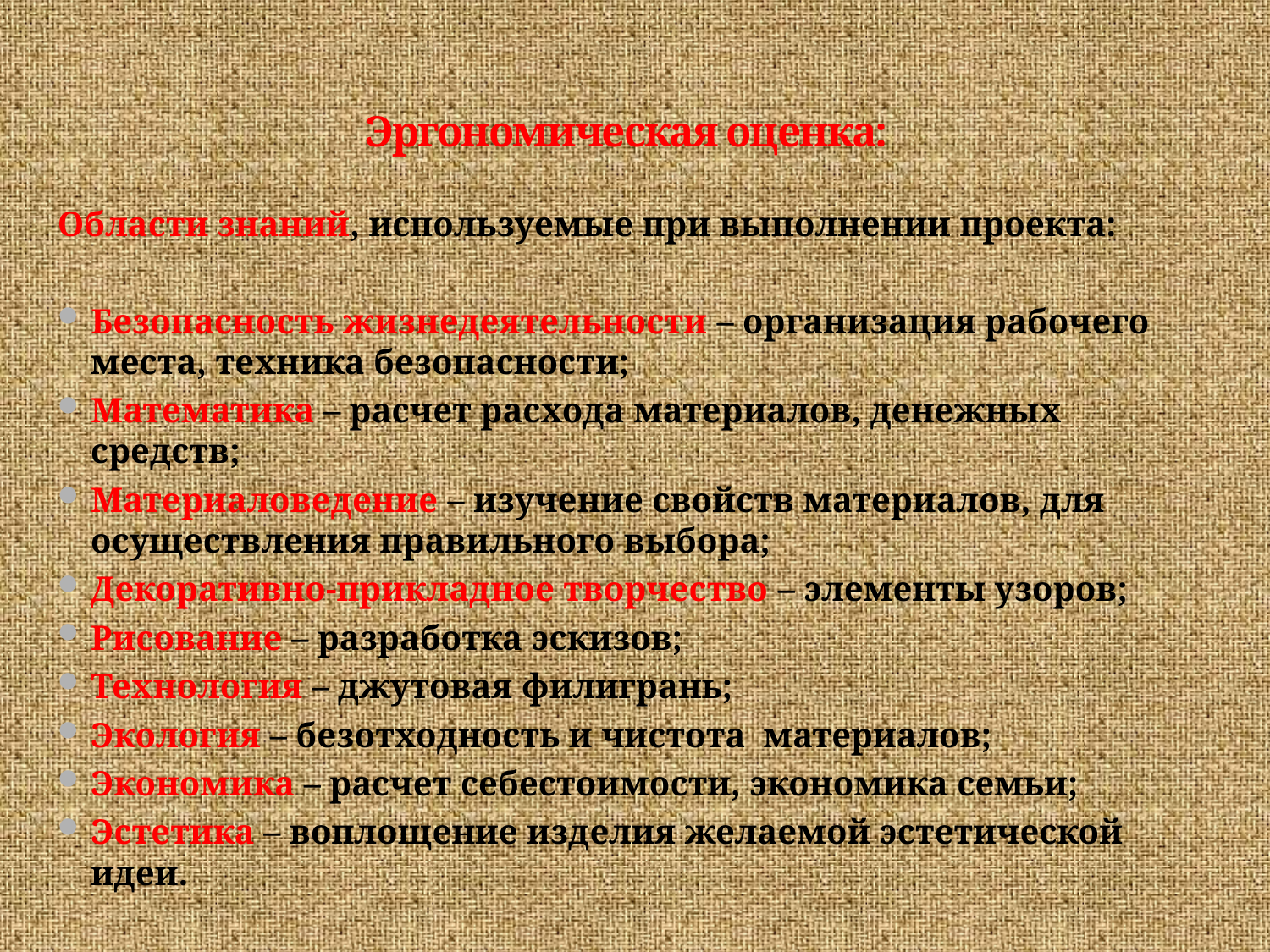

# Эргономическая оценка:
Области знаний, используемые при выполнении проекта:

Безопасность жизнедеятельности – организация рабочего места, техника безопасности;
Математика – расчет расхода материалов, денежных средств;
Материаловедение – изучение свойств материалов, для осуществления правильного выбора;
Декоративно-прикладное творчество – элементы узоров;
Рисование – разработка эскизов;
Технология – джутовая филигрань;
Экология – безотходность и чистота  материалов;
Экономика – расчет себестоимости, экономика семьи;
Эстетика – воплощение изделия желаемой эстетической идеи.